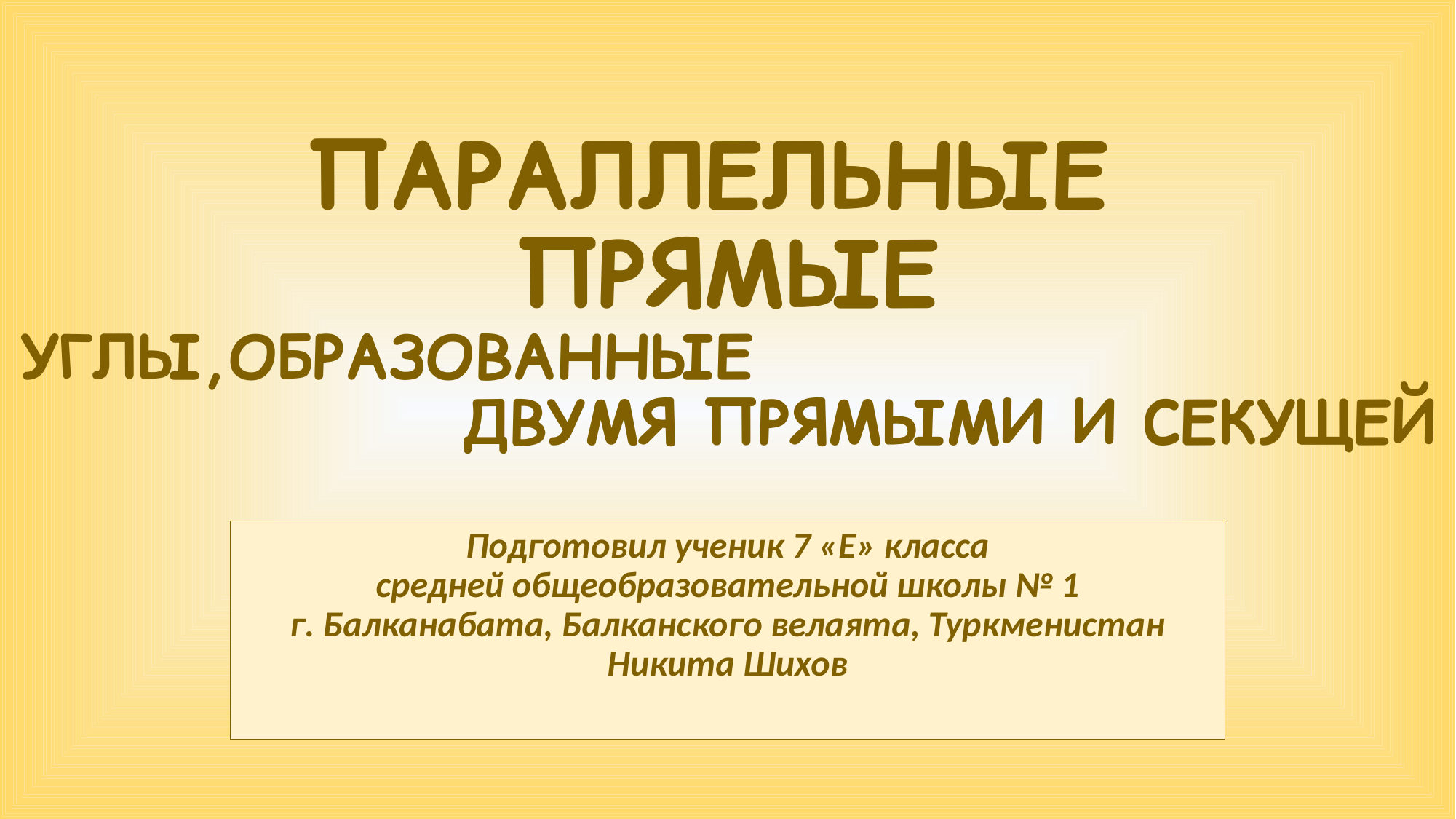

# ПАРАЛЛЕЛЬНЫЕ ПРЯМЫЕ УГЛЫ,ОБРАЗОВАННЫЕ                                            ДВУМЯ ПРЯМЫМИ И СЕКУЩЕЙ
Подготовил ученик 7 «Е» класса
средней общеобразовательной школы № 1
г. Балканабата, Балканского велаята, Туркменистан
Никита Шихов